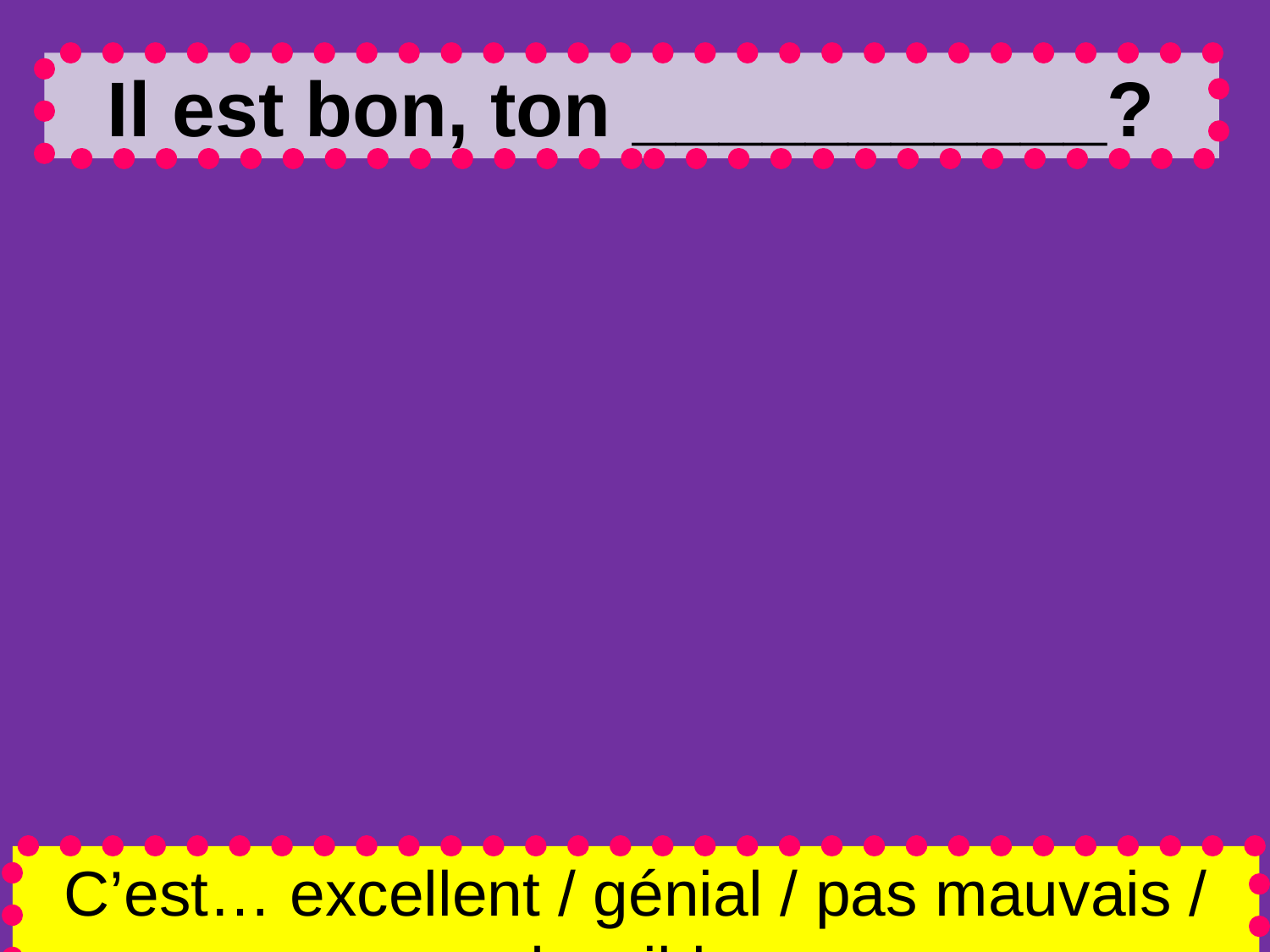

Il est bon, ton ___________?
C’est… excellent / génial / pas mauvais / horrible